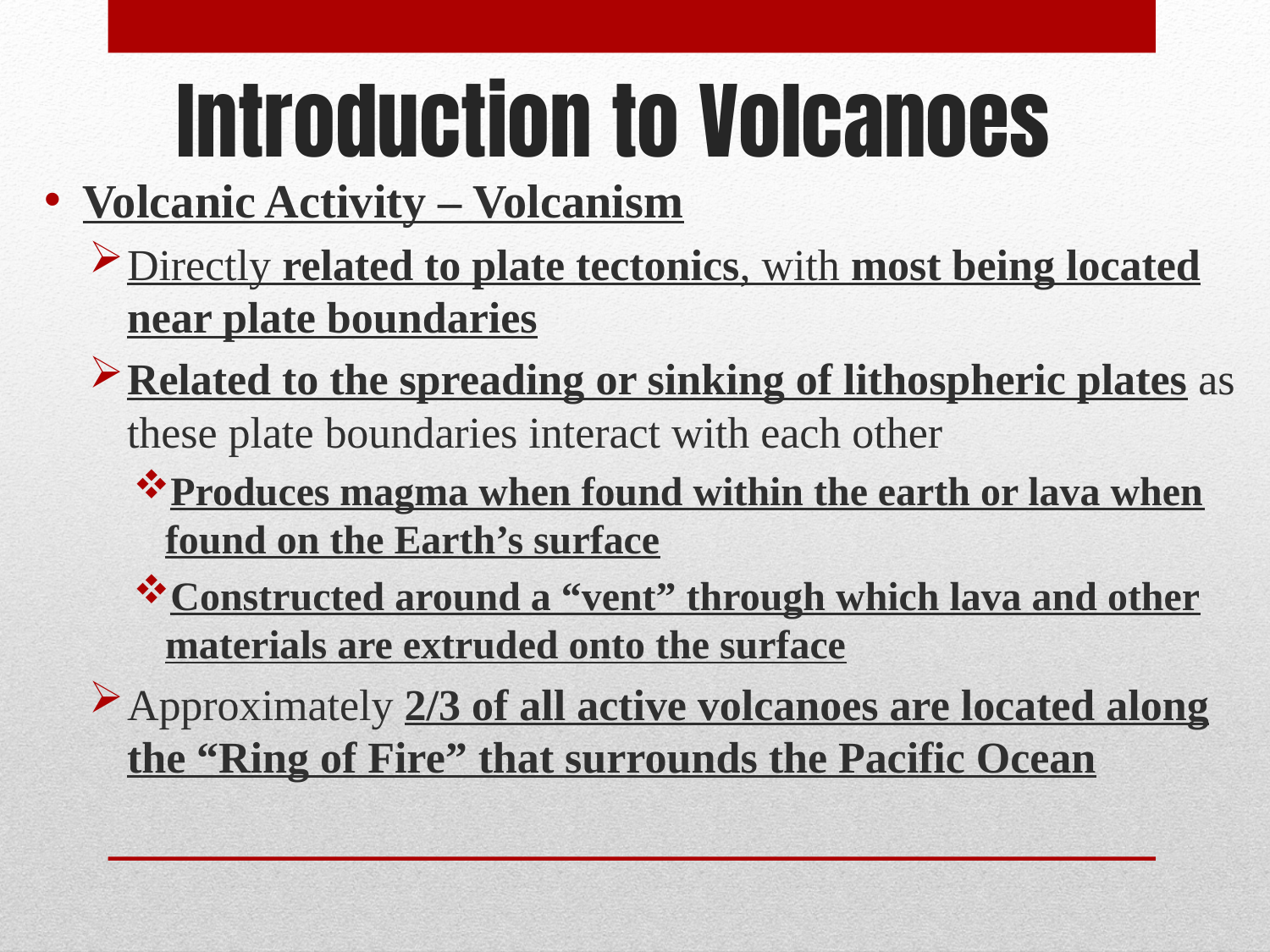

# Introduction to Volcanoes
Volcanic Activity – Volcanism
Directly related to plate tectonics, with most being located near plate boundaries
Related to the spreading or sinking of lithospheric plates as these plate boundaries interact with each other
Produces magma when found within the earth or lava when found on the Earth’s surface
Constructed around a “vent” through which lava and other materials are extruded onto the surface
Approximately 2/3 of all active volcanoes are located along the “Ring of Fire” that surrounds the Pacific Ocean